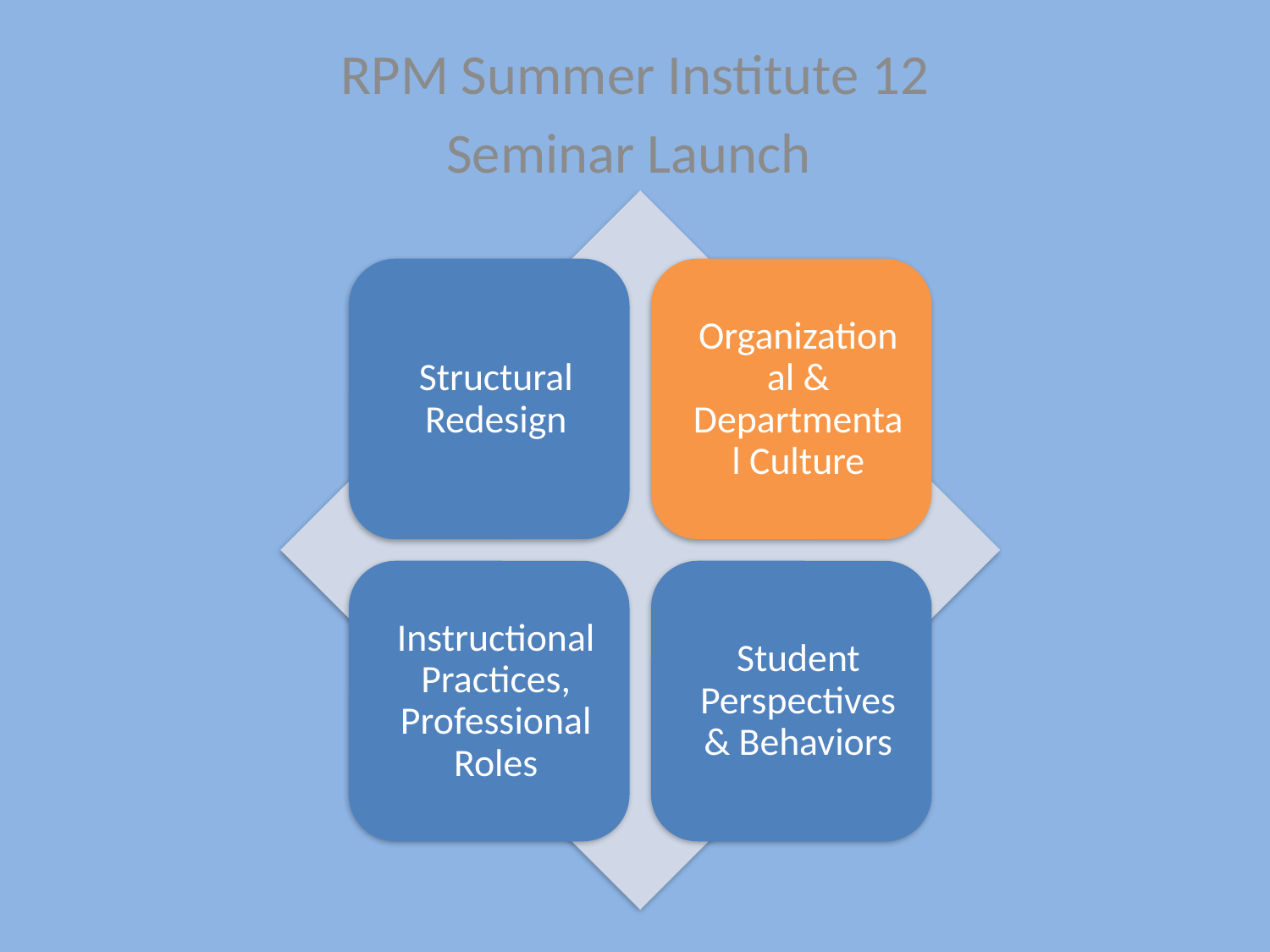

RPM Summer Institute 12
Seminar Launch
Structural Redesign
Organizational & Departmental Culture
Instructional Practices, Professional Roles
Student Perspectives & Behaviors